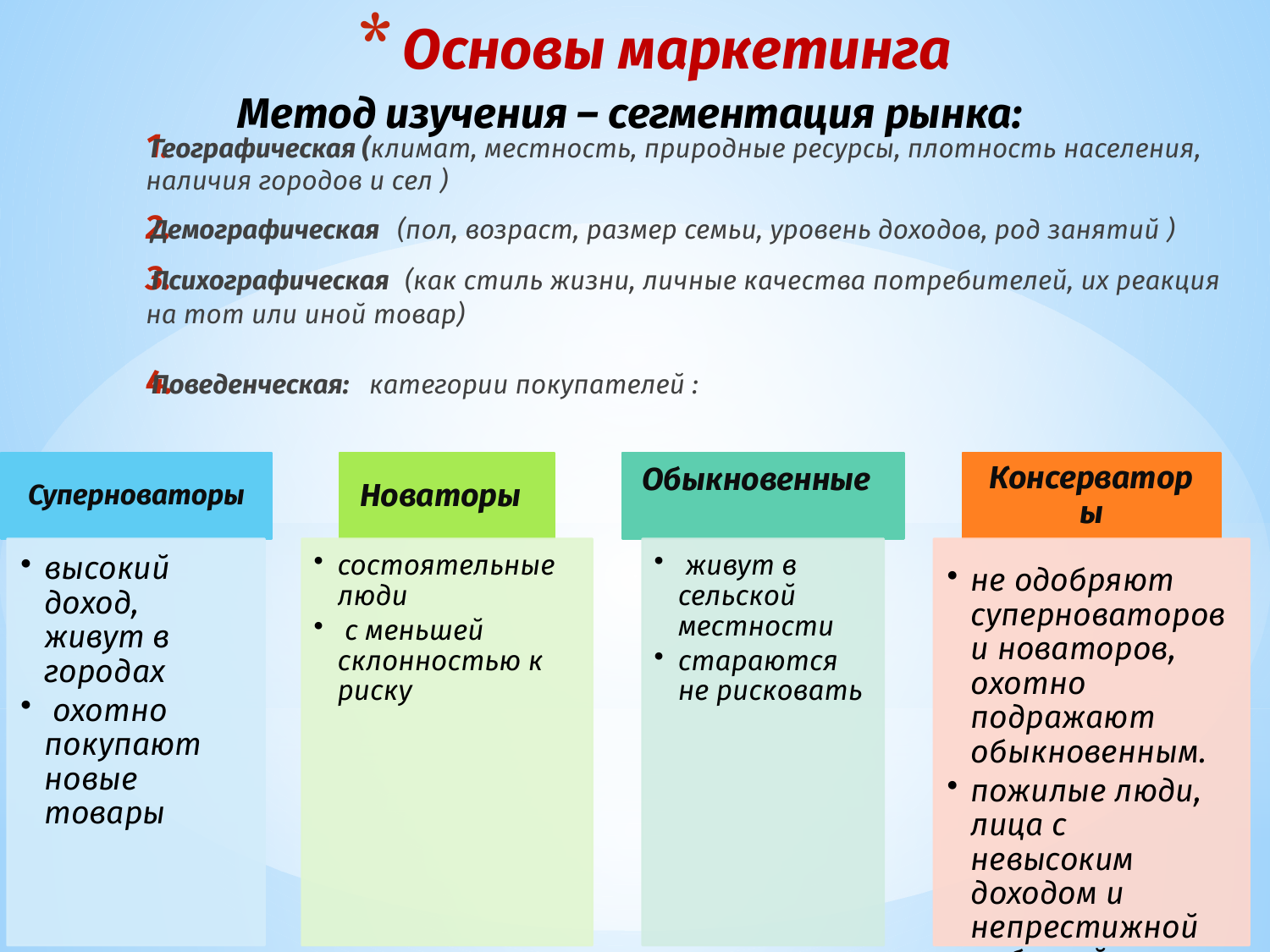

# Основы маркетинга
Метод изучения – сегментация рынка:

Географическая (климат, местность, природные ресурсы, плотность населения, наличия городов и сел )
Демографическая  (пол, возраст, размер семьи, уровень доходов, род занятий )
Психографическая  (как стиль жизни, личные качества потребителей, их реакция на тот или иной товар)
Поведенческая:  категории покупателей :

Суперноваторы
высокий доход, живут в городах
 охотно покупают новые товары
Новаторы
состоятельные люди
 с меньшей склонностью к риску
Обыкновенные
 живут в сельской местности
стараются не рисковать
Консерваторы

не одобряют суперноваторов и новаторов, охотно подражают обыкновенным.
пожилые люди, лица с невысоким доходом и непрестижной работой